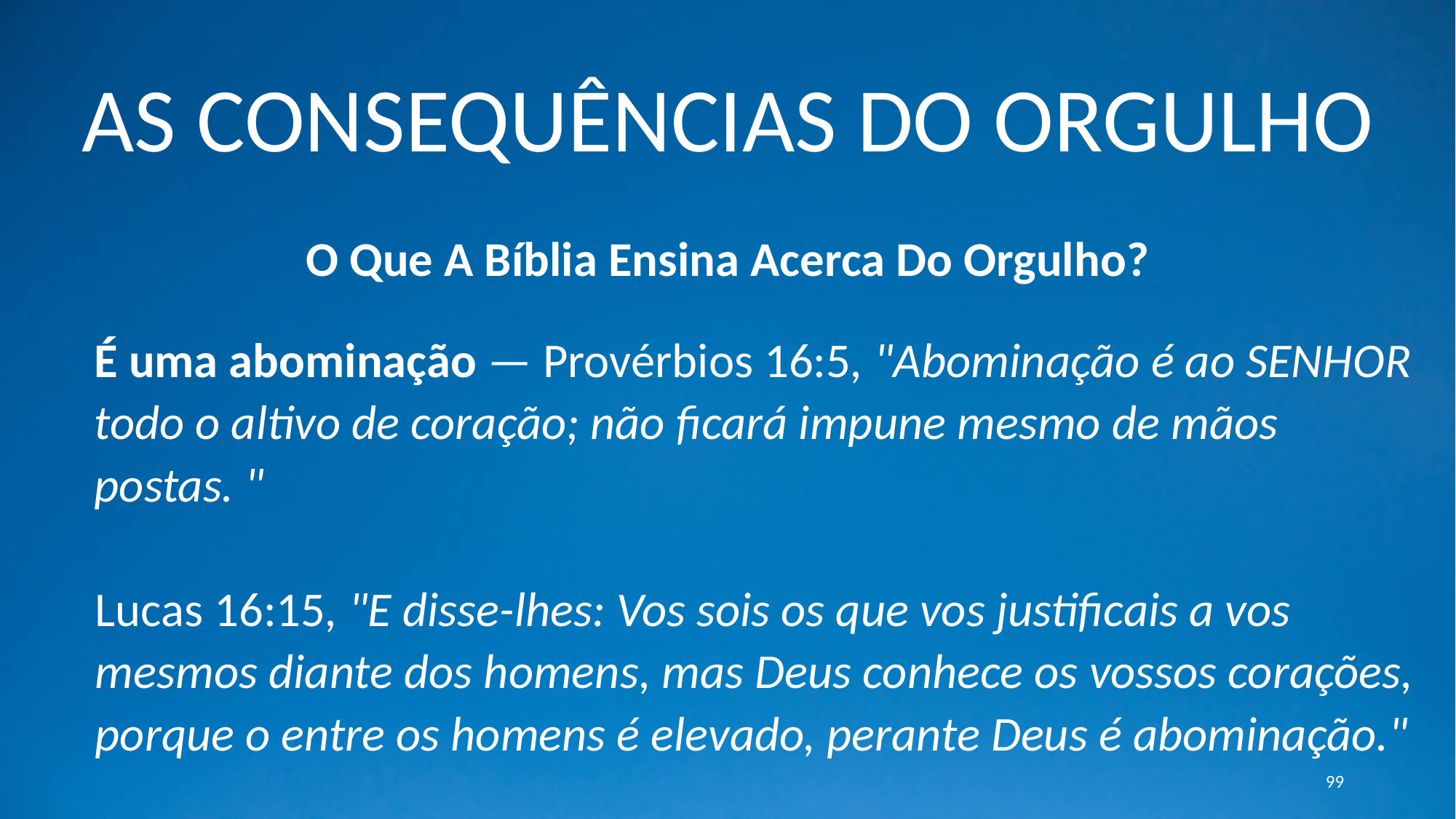

# AS CONSEQUÊNCIAS DO ORGULHO
O Que A Bíblia Ensina Acerca Do Orgulho?

É uma abominação — Provérbios 16:5, "Abominação é ao SENHOR todo o altivo de coração; não ficará impune mesmo de mãos postas. "

Lucas 16:15, "E disse-lhes: Vos sois os que vos justificais a vos mesmos diante dos homens, mas Deus conhece os vossos corações, porque o entre os homens é elevado, perante Deus é abominação."
99